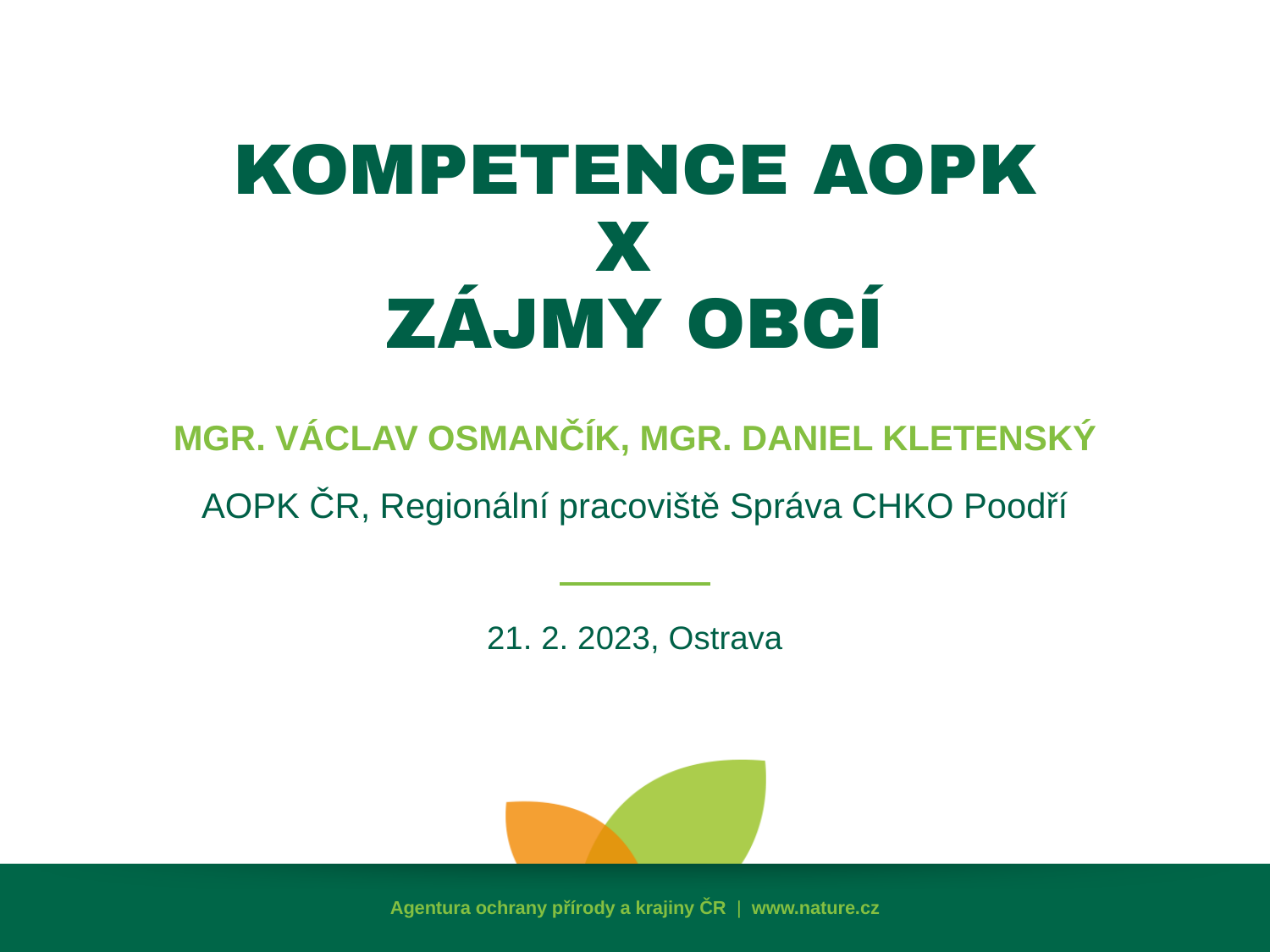

# Kompetence AOPK x zájmy Obcí
Mgr. Václav Osmančík, Mgr. Daniel Kletenský
AOPK ČR, Regionální pracoviště Správa CHKO Poodří
21. 2. 2023, Ostrava